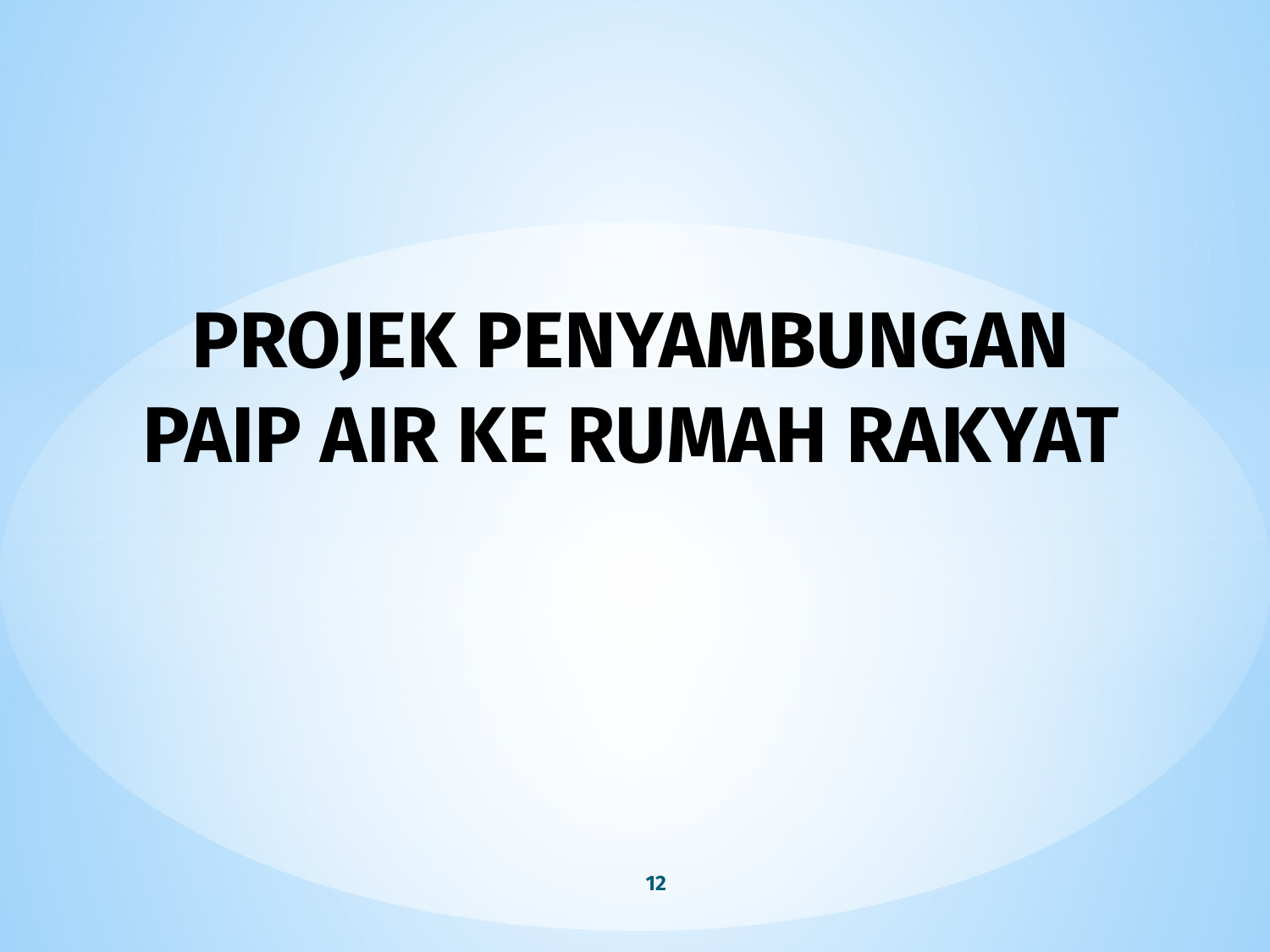

# PROJEK PENYAMBUNGAN PAIP AIR KE RUMAH RAKYAT
12